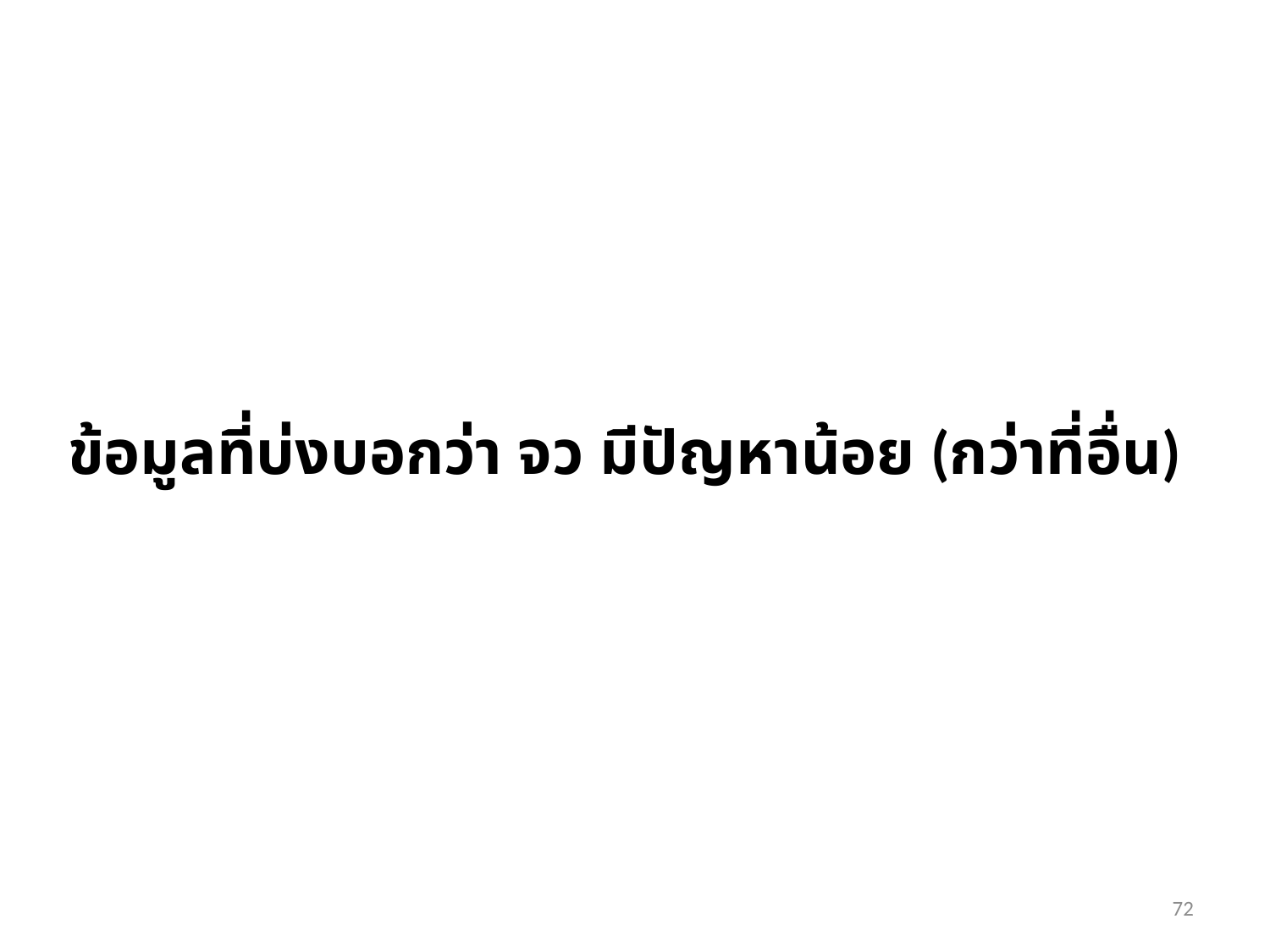

# ข้อมูลที่บ่งบอกว่า จว มีปัญหาน้อย (กว่าที่อื่น)
72